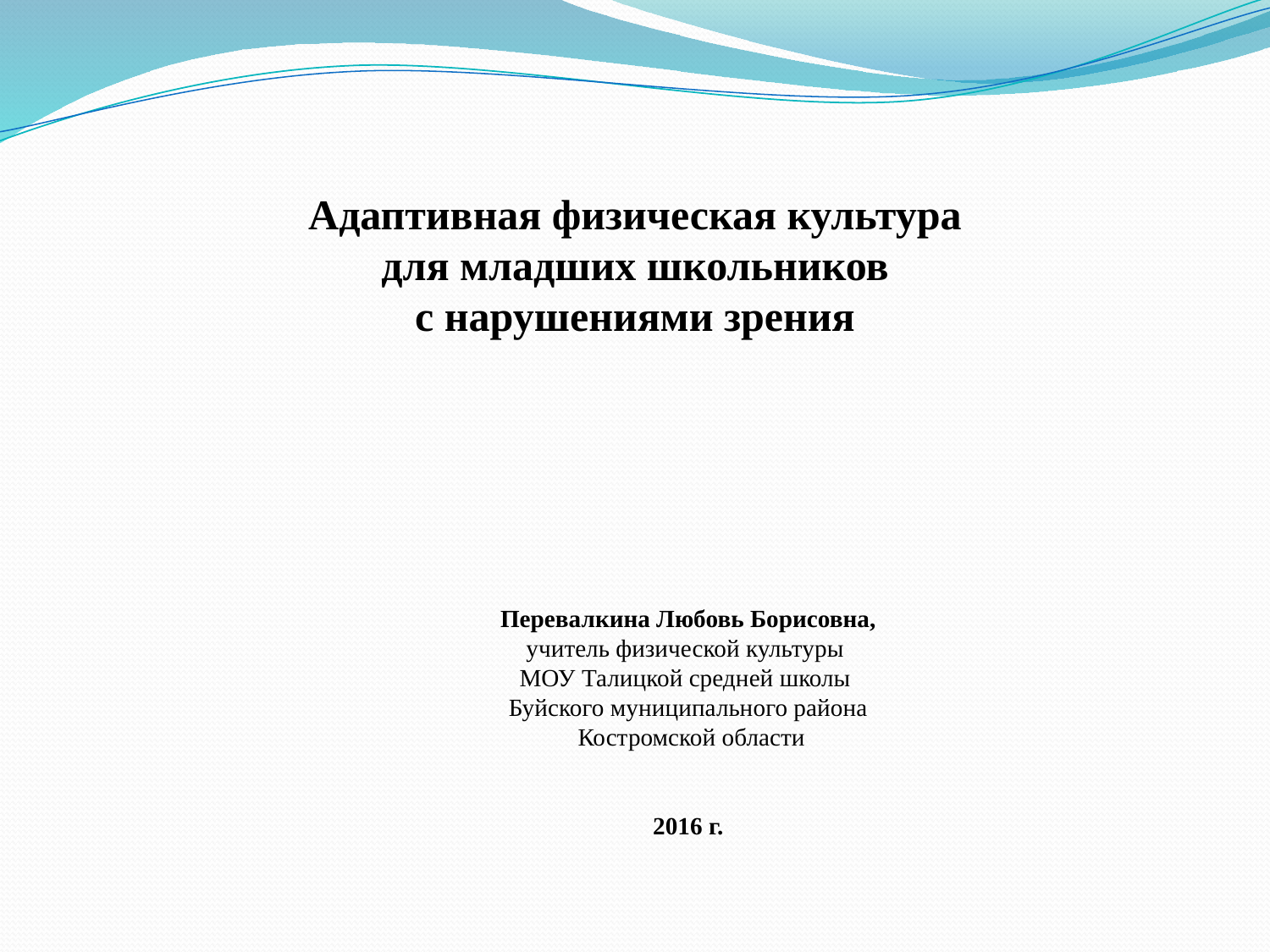

Адаптивная физическая культура
для младших школьников
с нарушениями зрения

Перевалкина Любовь Борисовна,
учитель физической культуры
МОУ Талицкой средней школы
Буйского муниципального района
 Костромской области

2016 г.